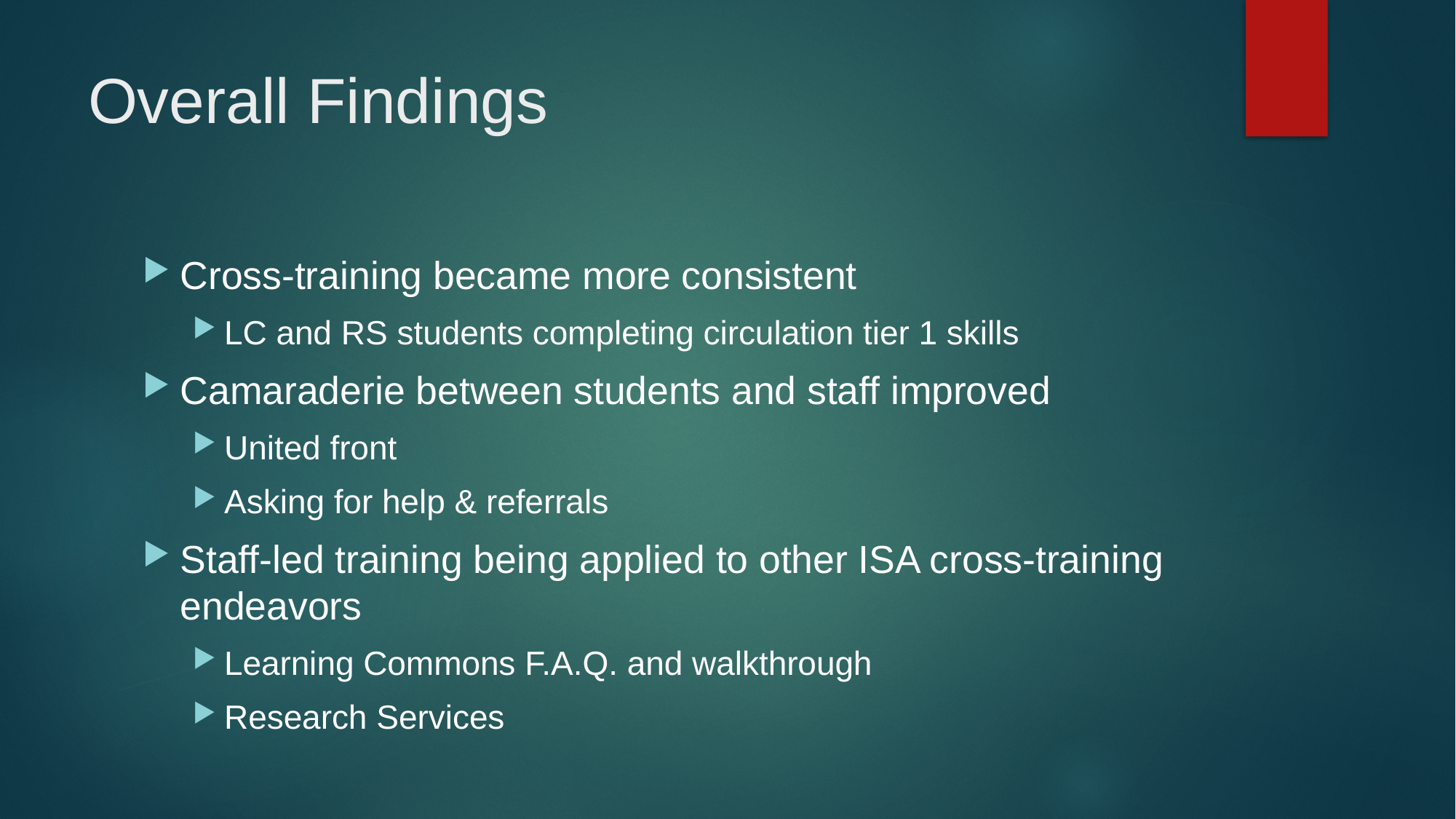

# Overall Findings
Cross-training became more consistent
LC and RS students completing circulation tier 1 skills
Camaraderie between students and staff improved
United front
Asking for help & referrals
Staff-led training being applied to other ISA cross-training endeavors
Learning Commons F.A.Q. and walkthrough
Research Services